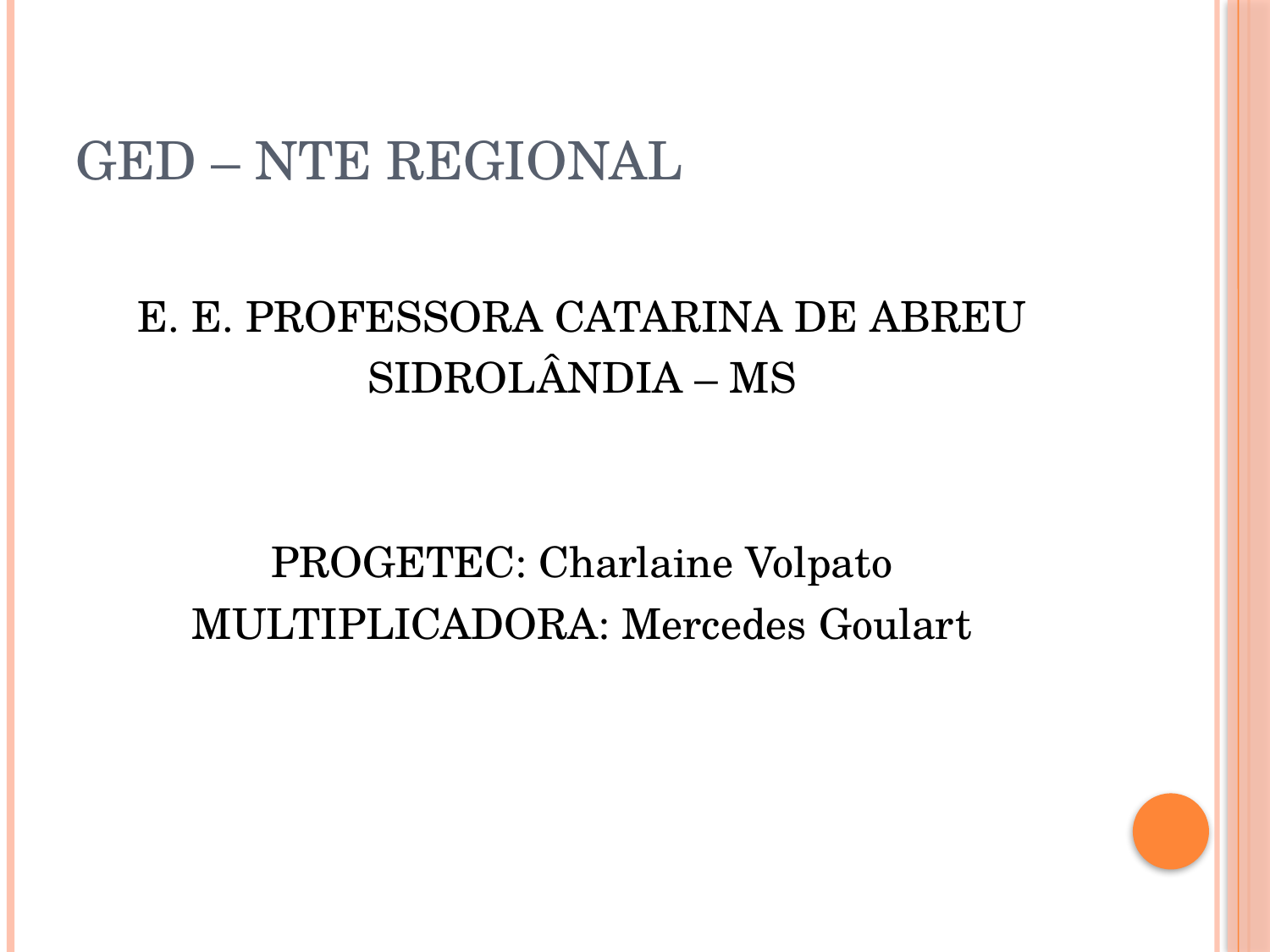

# GED – NTE REGIONAL

E. E. PROFESSORA CATARINA DE ABREU
SIDROLÂNDIA – MS

PROGETEC: Charlaine Volpato
MULTIPLICADORA: Mercedes Goulart